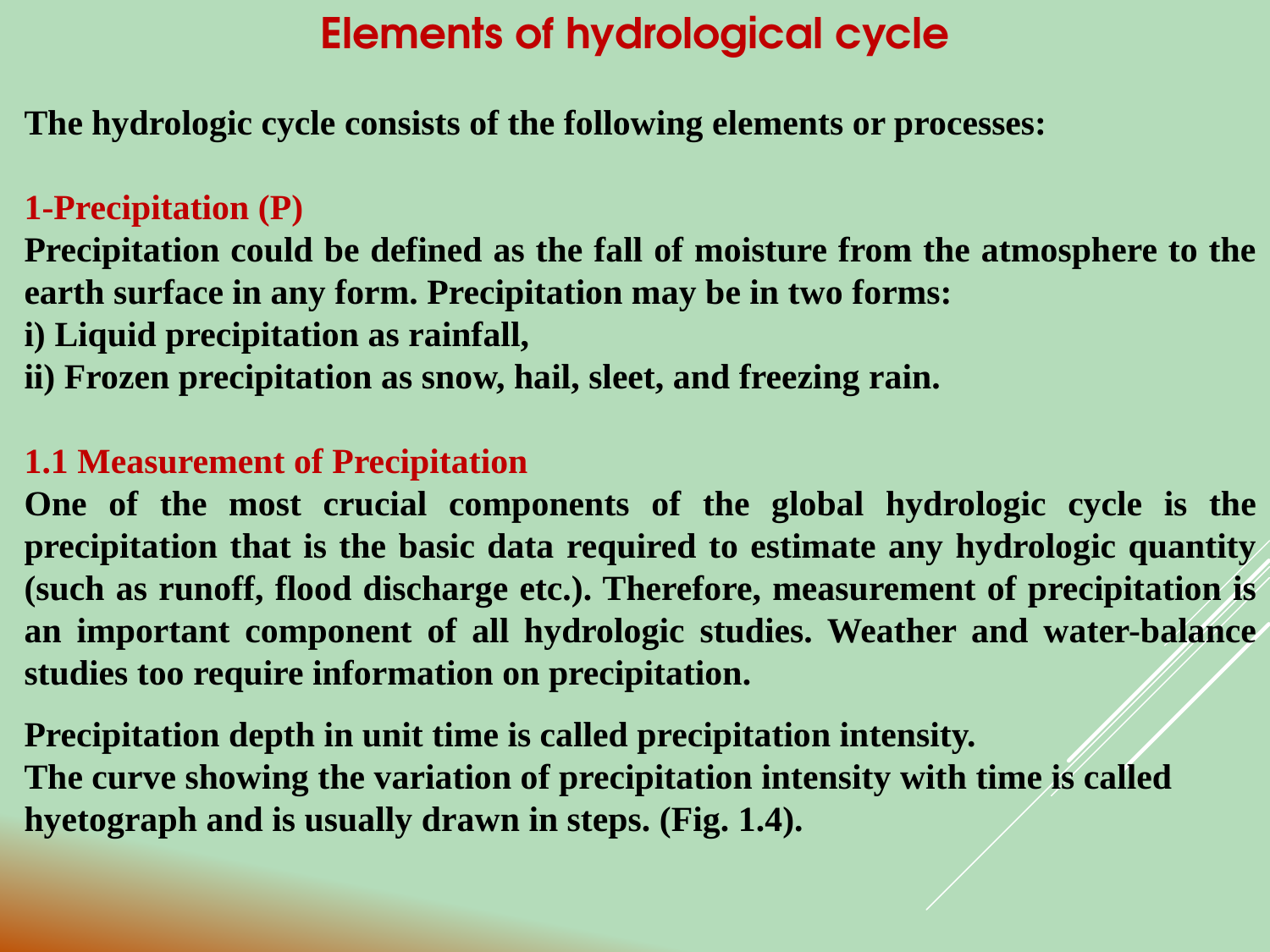

Elements of hydrological cycle

The hydrologic cycle consists of the following elements or processes:

1-Precipitation (P)
Precipitation could be defined as the fall of moisture from the atmosphere to the earth surface in any form. Precipitation may be in two forms:
i) Liquid precipitation as rainfall,
ii) Frozen precipitation as snow, hail, sleet, and freezing rain.

1.1 Measurement of Precipitation
One of the most crucial components of the global hydrologic cycle is the precipitation that is the basic data required to estimate any hydrologic quantity (such as runoff, flood discharge etc.). Therefore, measurement of precipitation is an important component of all hydrologic studies. Weather and water-balance studies too require information on precipitation.
Precipitation depth in unit time is called precipitation intensity.
The curve showing the variation of precipitation intensity with time is called hyetograph and is usually drawn in steps. (Fig. 1.4).